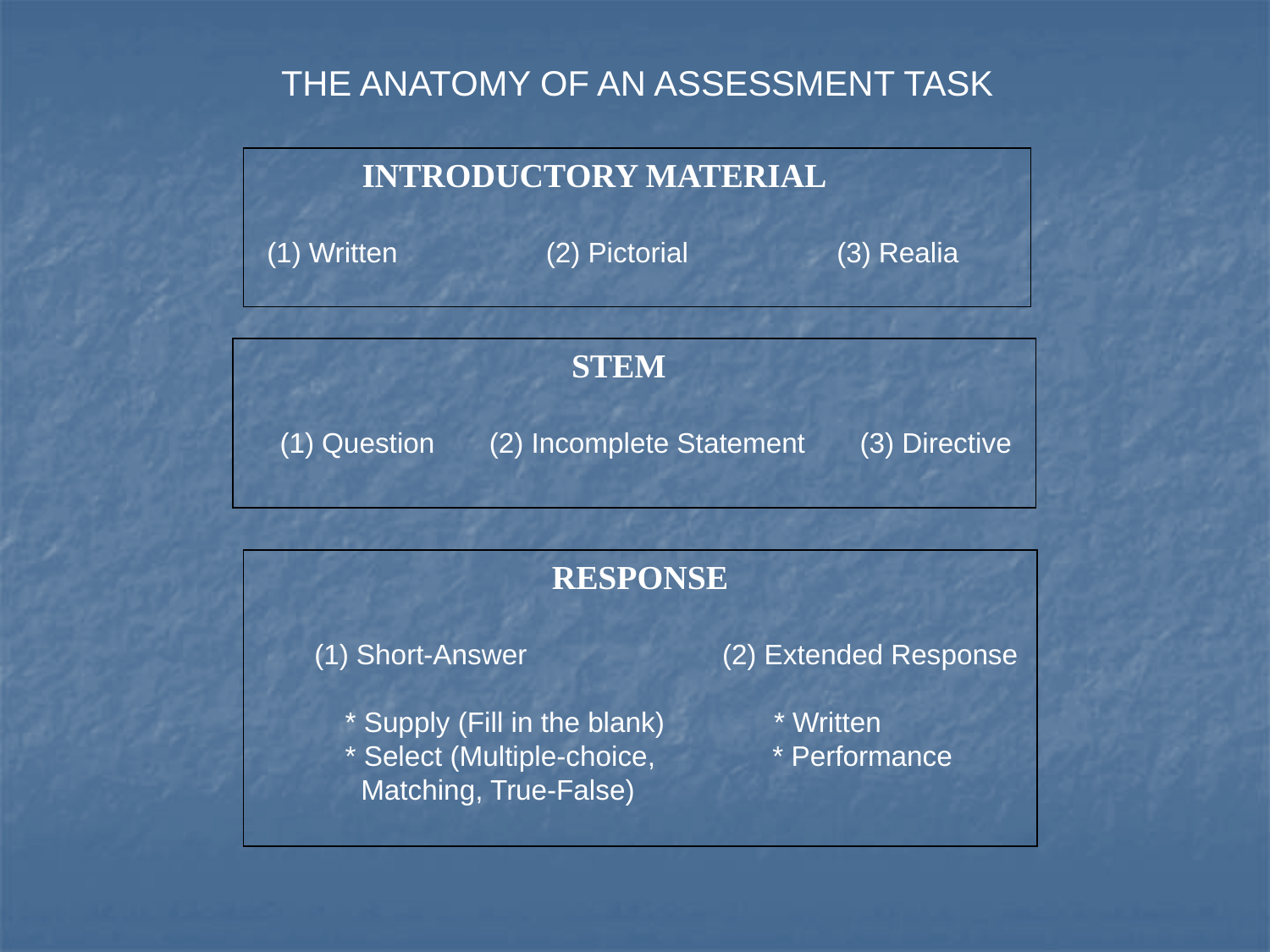

THE ANATOMY OF AN ASSESSMENT TASK

              INTRODUCTORY MATERIAL

    (1) Written                   (2) Pictorial                   (3) Realia

                                        STEM

    (1) Question       (2) Incomplete Statement       (3) Directive
RESPONSE

            (1) Short-Answer                         (2) Extended Response

             * Supply (Fill in the blank)              * Written
             * Select (Multiple-choice,               * Performance
               Matching, True-False)